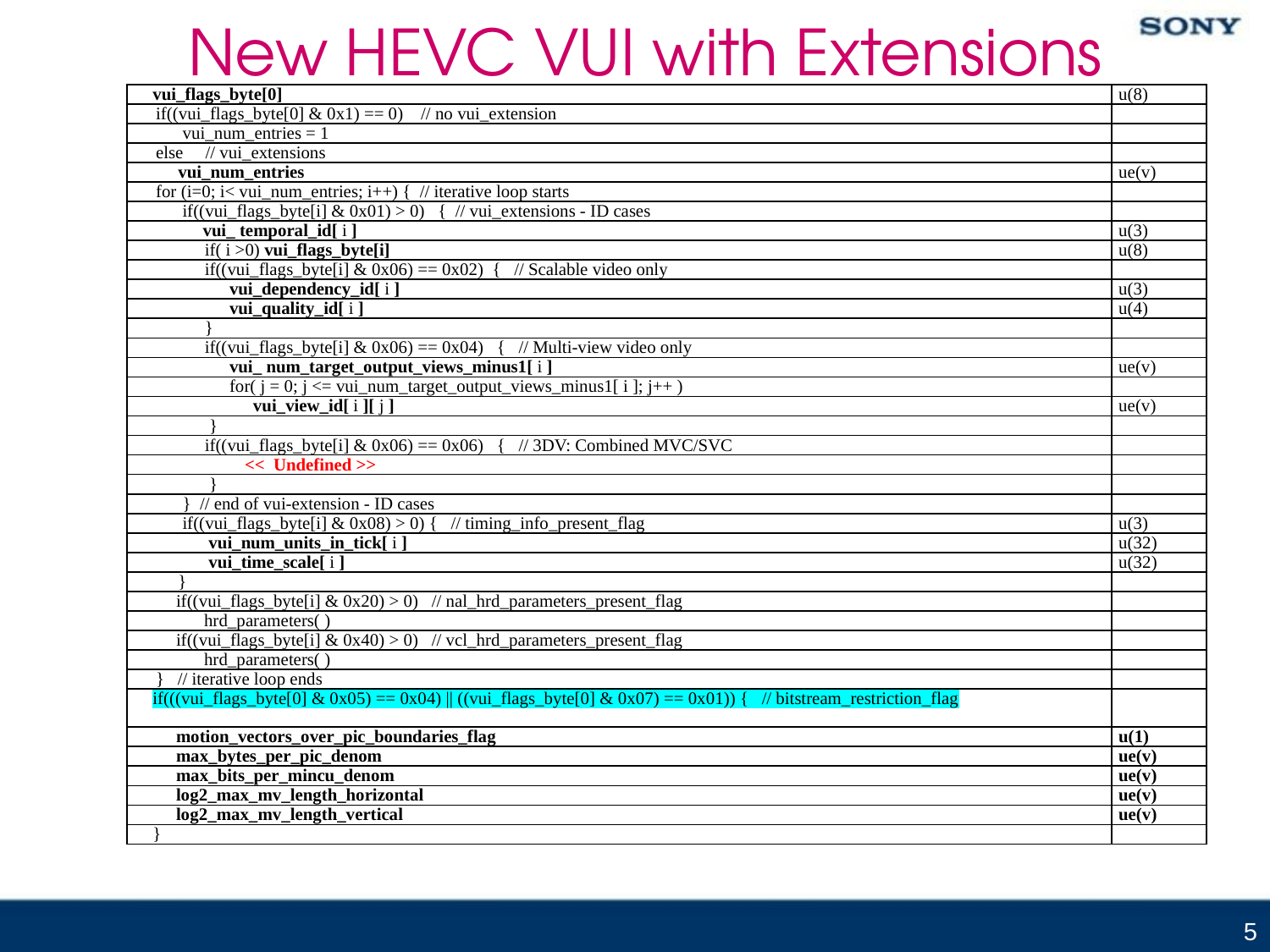

# New HEVC VUI with Extensions
| vui\_flags\_byte[0] | u(8) |
| --- | --- |
| if((vui\_flags\_byte[0] & 0x1) == 0) // no vui\_extension |  |
| vui\_num\_entries = 1 |  |
| else // vui\_extensions |  |
| vui\_num\_entries | ue(v) |
| for (i=0; i< vui\_num\_entries; i++) { // iterative loop starts |  |
| if((vui\_flags\_byte[i] & 0x01) > 0) { // vui\_extensions - ID cases |  |
| vui\_ temporal\_id[ i ] | u(3) |
| if( i >0) vui\_flags\_byte[i] | u(8) |
| if((vui\_flags\_byte[i] & 0x06) == 0x02) { // Scalable video only |  |
| vui\_dependency\_id[ i ] | u(3) |
| vui\_quality\_id[ i ] | u(4) |
| } |  |
| if((vui\_flags\_byte[i] & 0x06) == 0x04) { // Multi-view video only |  |
| vui\_ num\_target\_output\_views\_minus1[ i ] | ue(v) |
| for( j = 0; j <= vui\_num\_target\_output\_views\_minus1[ i ]; j++ ) |  |
| vui\_view\_id[ i ][ j ] | ue(v) |
| } |  |
| if((vui\_flags\_byte[i] & 0x06) == 0x06) { // 3DV: Combined MVC/SVC |  |
| << Undefined >> |  |
| } |  |
| } // end of vui-extension - ID cases |  |
| if((vui\_flags\_byte[i] & 0x08) > 0) { // timing\_info\_present\_flag | u(3) |
| vui\_num\_units\_in\_tick[ i ] | u(32) |
| vui\_time\_scale[ i ] | u(32) |
| } |  |
| if((vui\_flags\_byte[i] & 0x20) > 0) // nal\_hrd\_parameters\_present\_flag |  |
| hrd\_parameters( ) |  |
| if((vui\_flags\_byte[i] & 0x40) > 0) // vcl\_hrd\_parameters\_present\_flag |  |
| hrd\_parameters( ) |  |
| } // iterative loop ends |  |
| if(((vui\_flags\_byte[0] & 0x05) == 0x04) || ((vui\_flags\_byte[0] & 0x07) == 0x01)) { // bitstream\_restriction\_flag |  |
| motion\_vectors\_over\_pic\_boundaries\_flag | u(1) |
| max\_bytes\_per\_pic\_denom | ue(v) |
| max\_bits\_per\_mincu\_denom | ue(v) |
| log2\_max\_mv\_length\_horizontal | ue(v) |
| log2\_max\_mv\_length\_vertical | ue(v) |
| } |  |
5